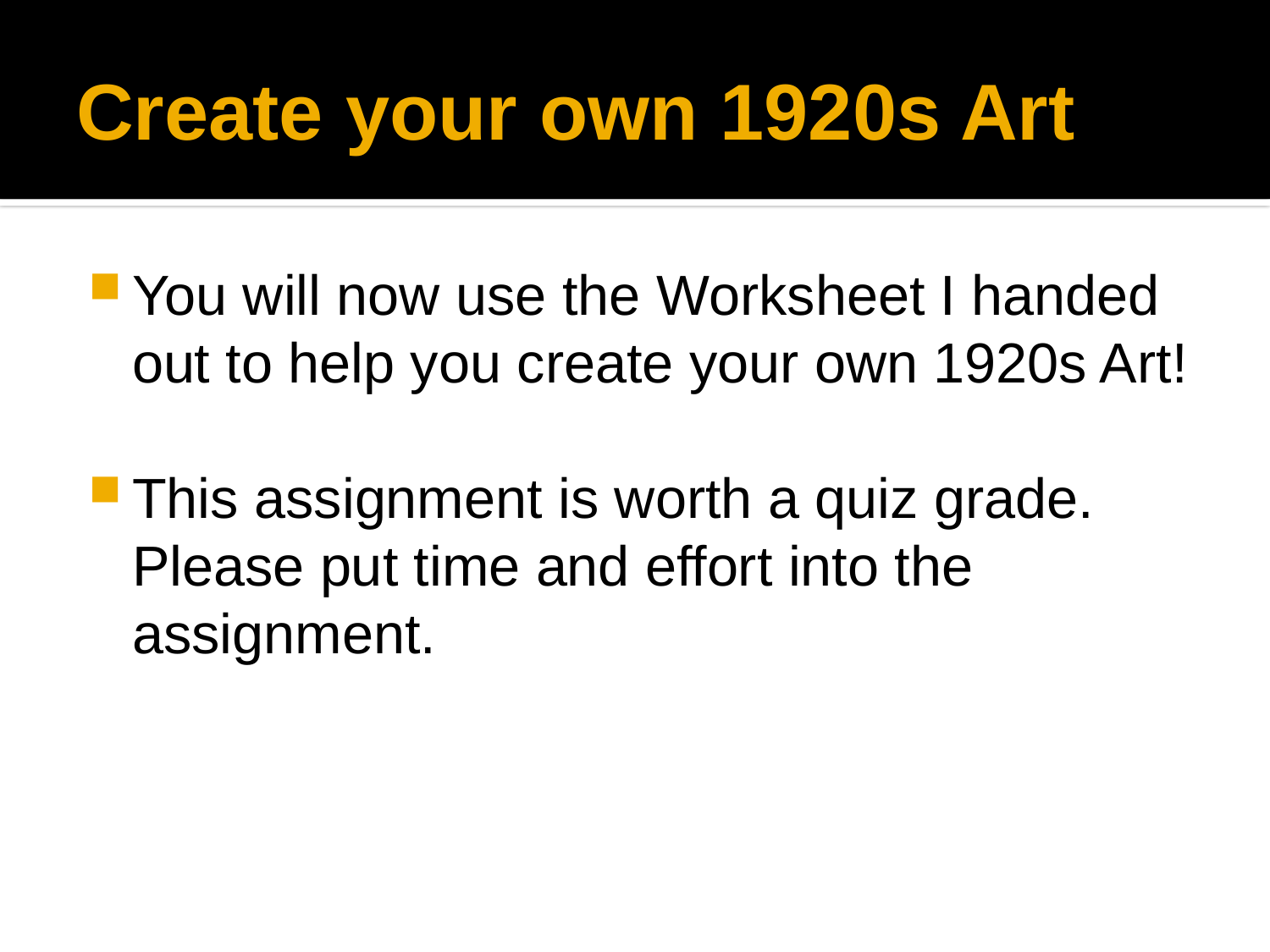

# Create your own 1920s Art
You will now use the Worksheet I handed out to help you create your own 1920s Art!

This assignment is worth a quiz grade.  Please put time and effort into the assignment.